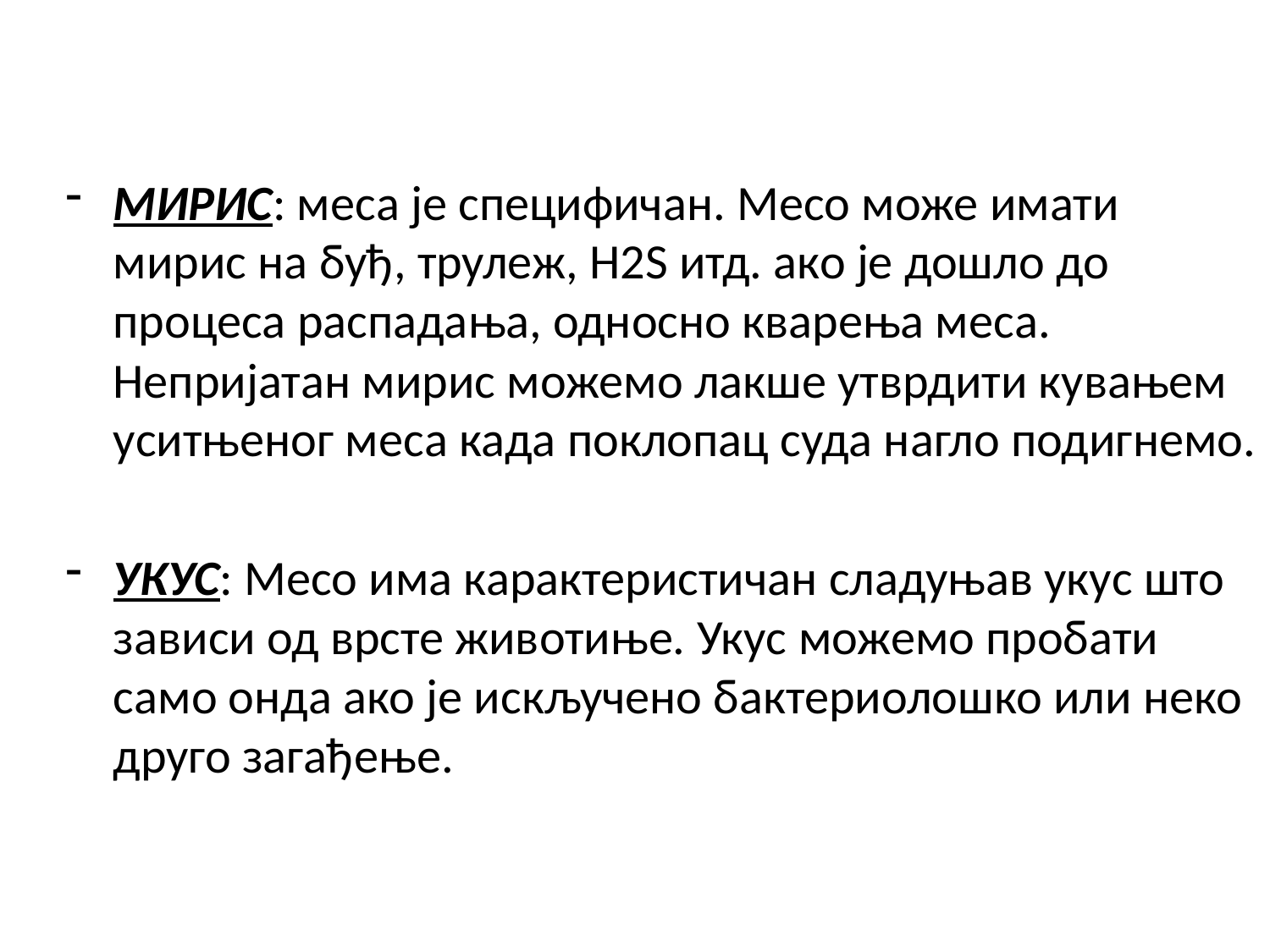

МИРИС: меса је специфичан. Месо може имати мирис на буђ, трулеж, H2S итд. ако је дошло до процеса распадања, односно кварења меса.  Непријатан мирис можемо лакше утврдити кувањем уситњеног меса када поклопац суда нагло подигнемо.

УКУС: Месо има карактеристичан сладуњав укус што зависи од врсте животиње. Укус можемо пробати само онда ако је искључено бактериолошко или неко друго загађење.